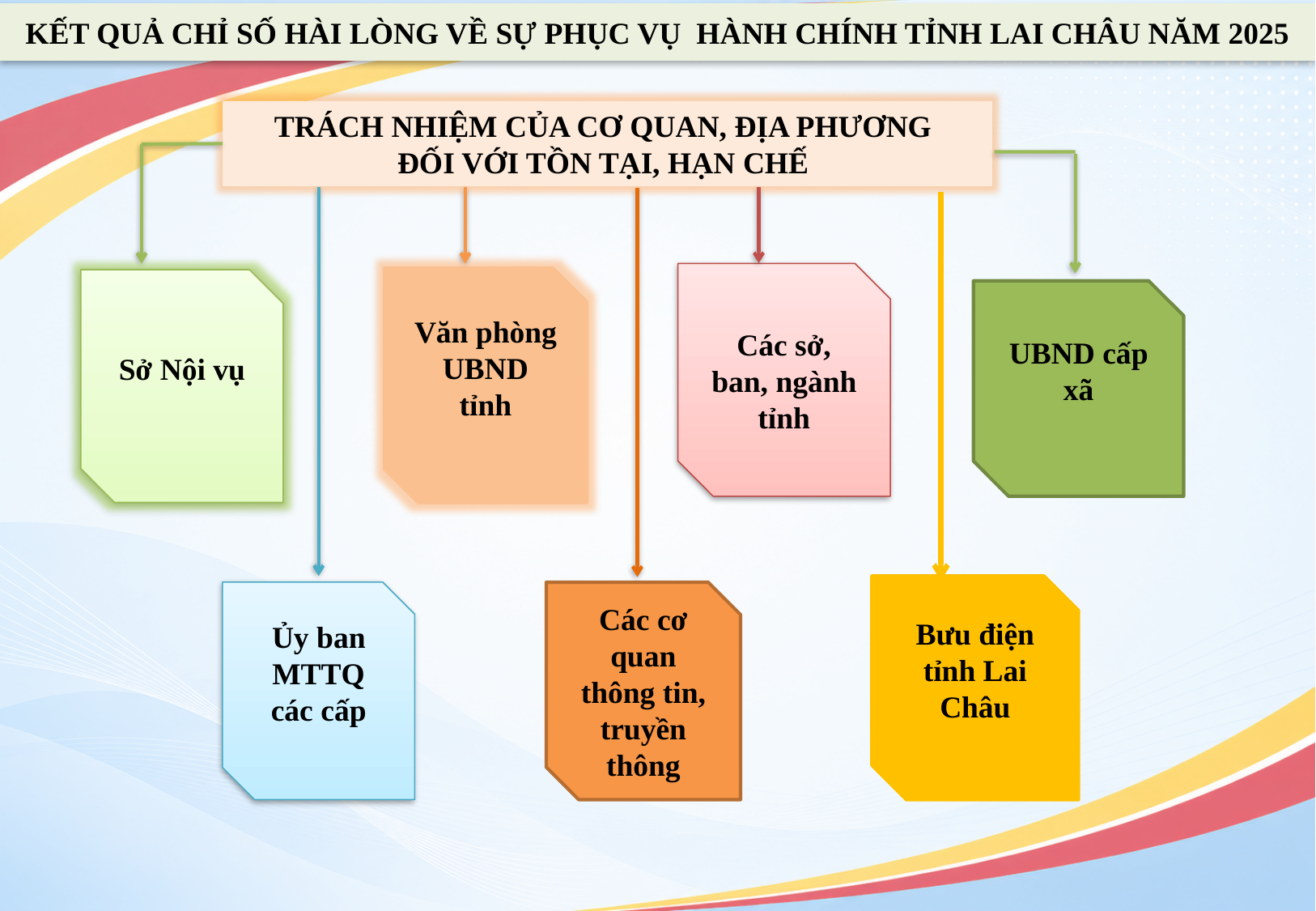

KẾT QUẢ CHỈ SỐ HÀI LÒNG VỀ SỰ PHỤC VỤ  HÀNH CHÍNH TỈNH LAI CHÂU NĂM 2025
TRÁCH NHIỆM CỦA CƠ QUAN, ĐỊA PHƯƠNG
ĐỐI VỚI TỒN TẠI, HẠN CHẾ
Các sở, ban, ngành tỉnh
Văn phòng UBND tỉnh

Sở Nội vụ

UBND cấp xã

Bưu điện tỉnh Lai Châu

Ủy ban MTTQ các cấp

Các cơ quan thông tin, truyền thông